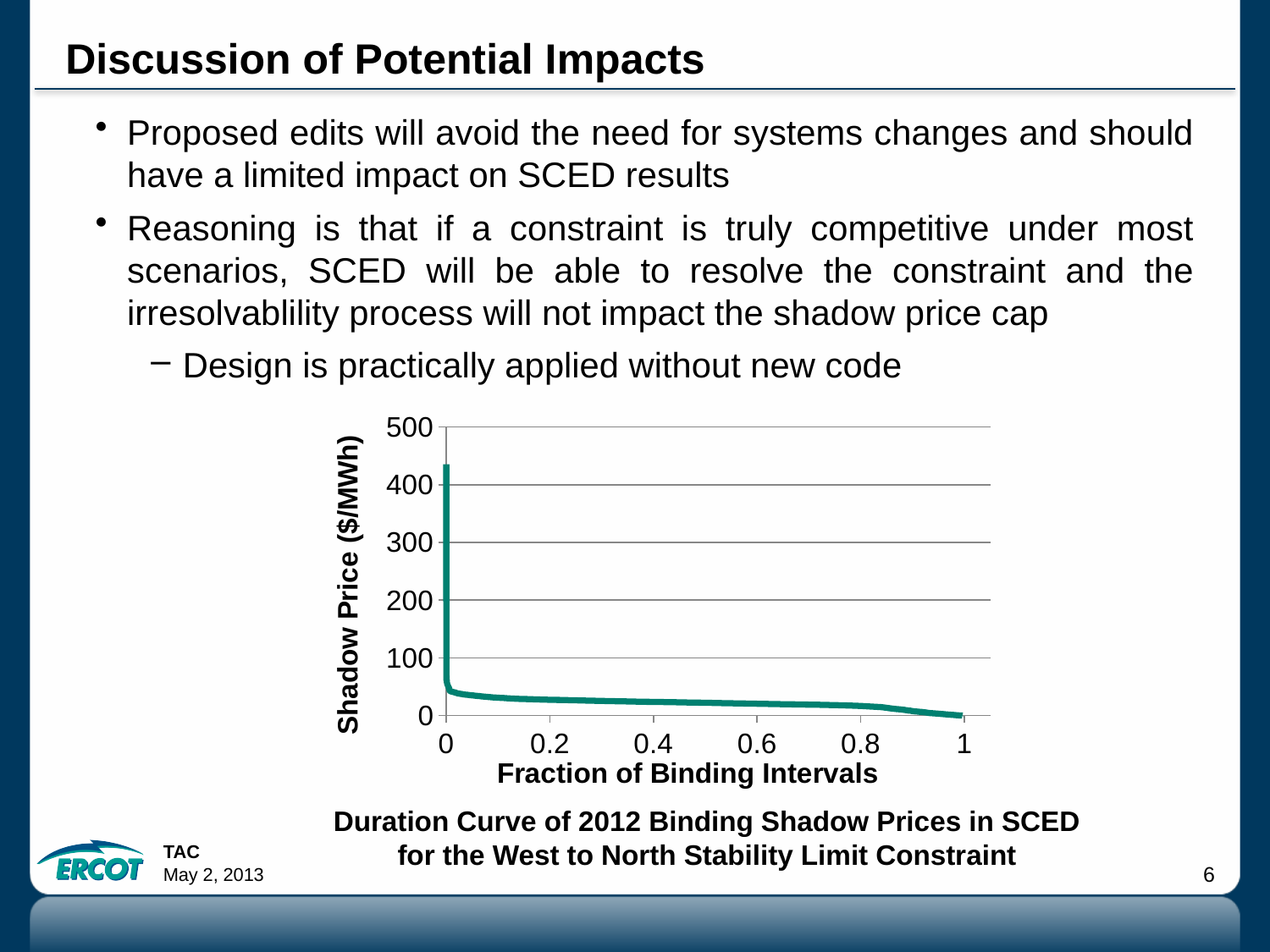

# Discussion of Potential Impacts
Proposed edits will avoid the need for systems changes and should have a limited impact on SCED results
Reasoning is that if a constraint is truly competitive under most scenarios, SCED will be able to resolve the constraint and the irresolvablility process will not impact the shadow price cap
Design is practically applied without new code

### Chart

| Category |  |
|---|---|
Duration Curve of 2012 Binding Shadow Prices in SCED for the West to North Stability Limit Constraint